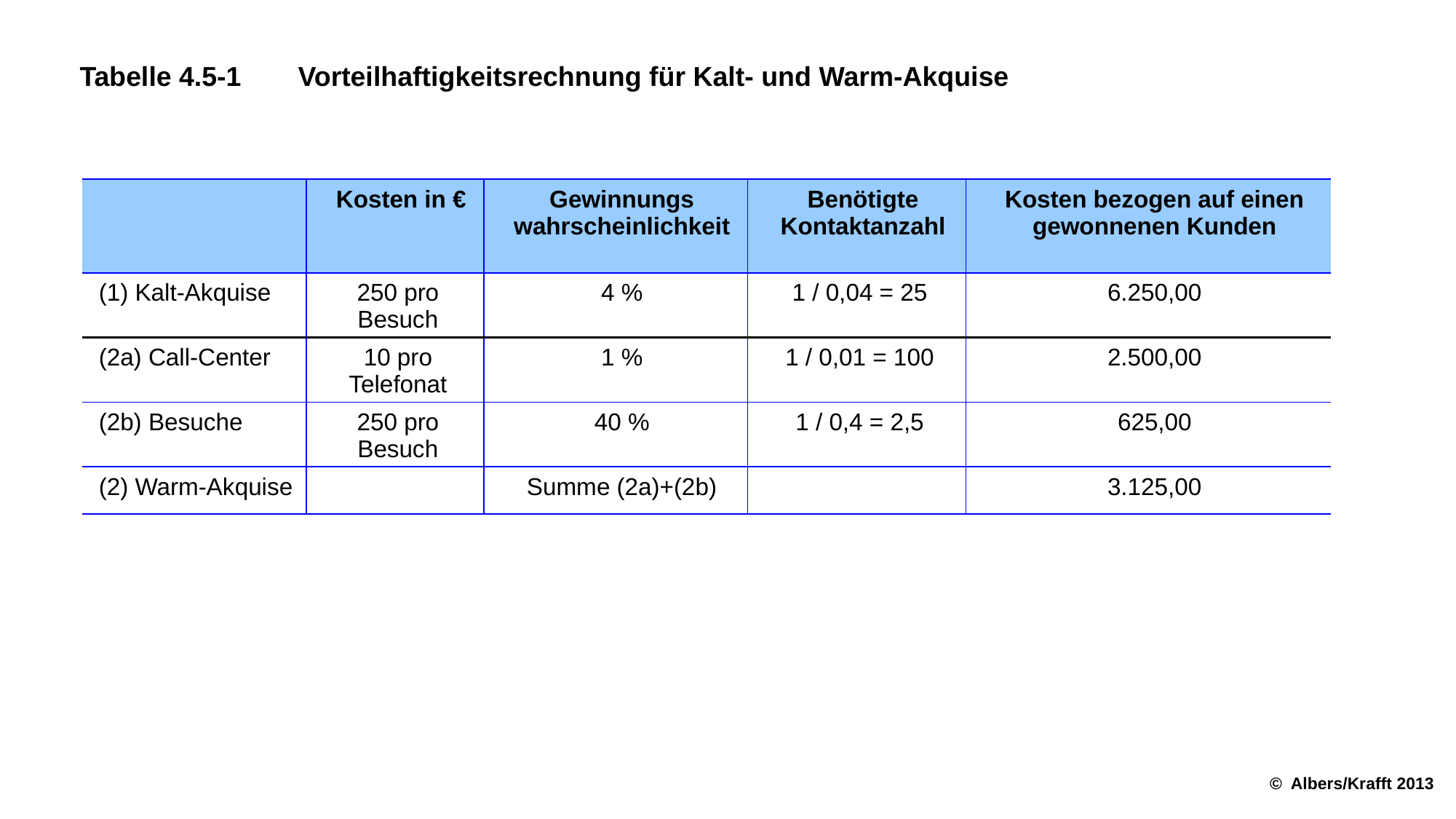

Tabelle 4.5-1	Vorteilhaftigkeitsrechnung für Kalt- und Warm-Akquise
|  | Kosten in € | Gewinnungs­wahrscheinlichkeit | Benötigte Kontaktanzahl | Kosten bezogen auf einen gewonnenen Kunden |
| --- | --- | --- | --- | --- |
| (1) Kalt-Akquise | 250 pro Besuch | 4 % | 1 / 0,04 = 25 | 6.250,00 |
| (2a) Call-Center | 10 pro Telefonat | 1 % | 1 / 0,01 = 100 | 2.500,00 |
| (2b) Besuche | 250 pro Besuch | 40 % | 1 / 0,4 = 2,5 | 625,00 |
| (2) Warm-Akquise |  | Summe (2a)+(2b) |  | 3.125,00 |
©  Albers/Krafft 2013